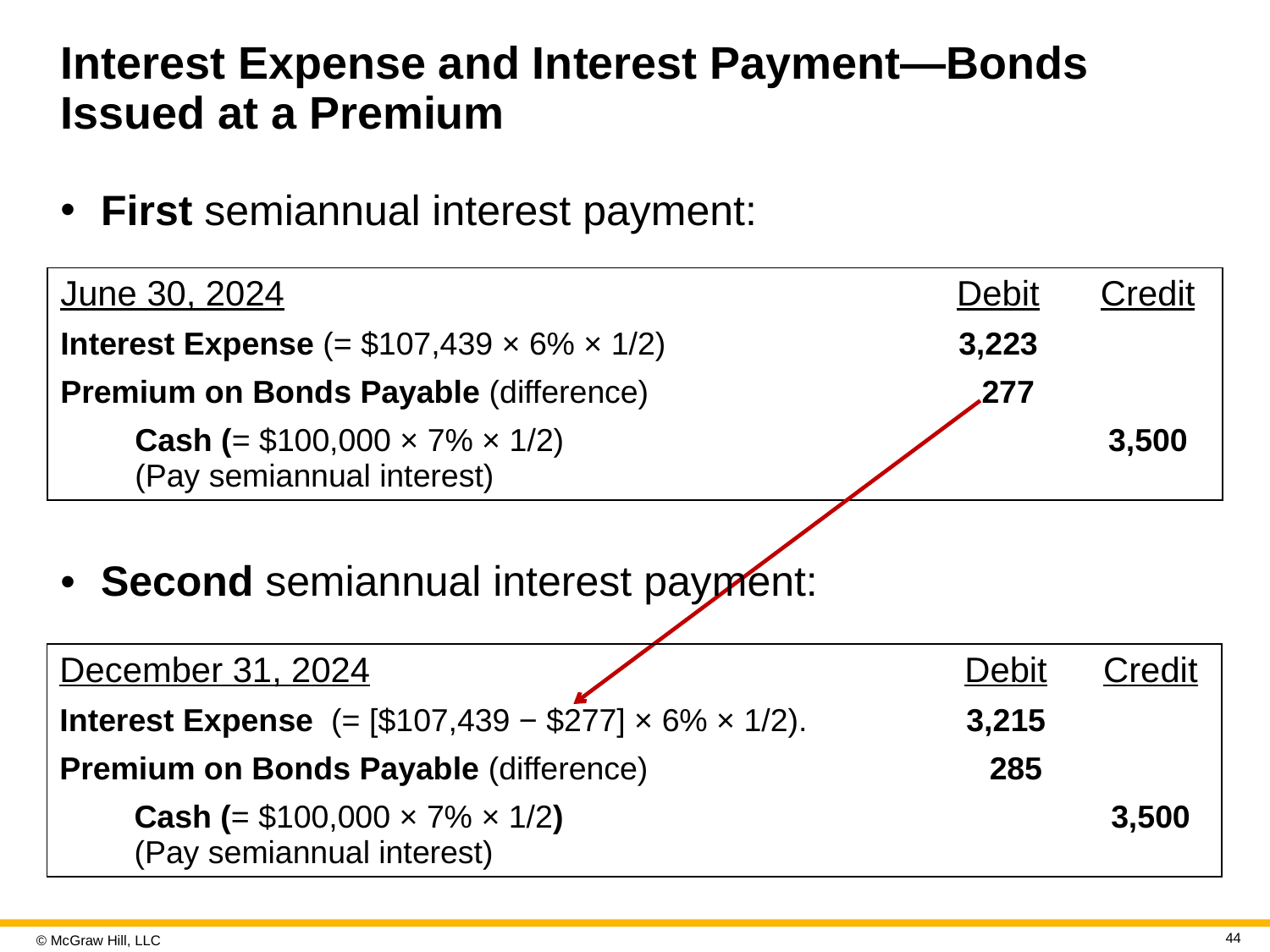

# Interest Expense and Interest Payment—Bonds Issued at a Premium
First semiannual interest payment:
| June 30, 2024 | Debit | Credit |
| --- | --- | --- |
| Interest Expense (= $107,439 × 6% × 1/2) | 3,223 |  |
| Premium on Bonds Payable (difference) | 277 |  |
| Cash (= $100,000 × 7% × 1/2) (Pay semiannual interest) |  | 3,500 |
Second semiannual interest payment:
| December 31, 2024 | Debit | Credit |
| --- | --- | --- |
| Interest Expense (= [$107,439 − $277] × 6% × 1/2). | 3,215 |  |
| Premium on Bonds Payable (difference) | 285 |  |
| Cash (= $100,000 × 7% × 1/2) (Pay semiannual interest) |  | 3,500 |
44